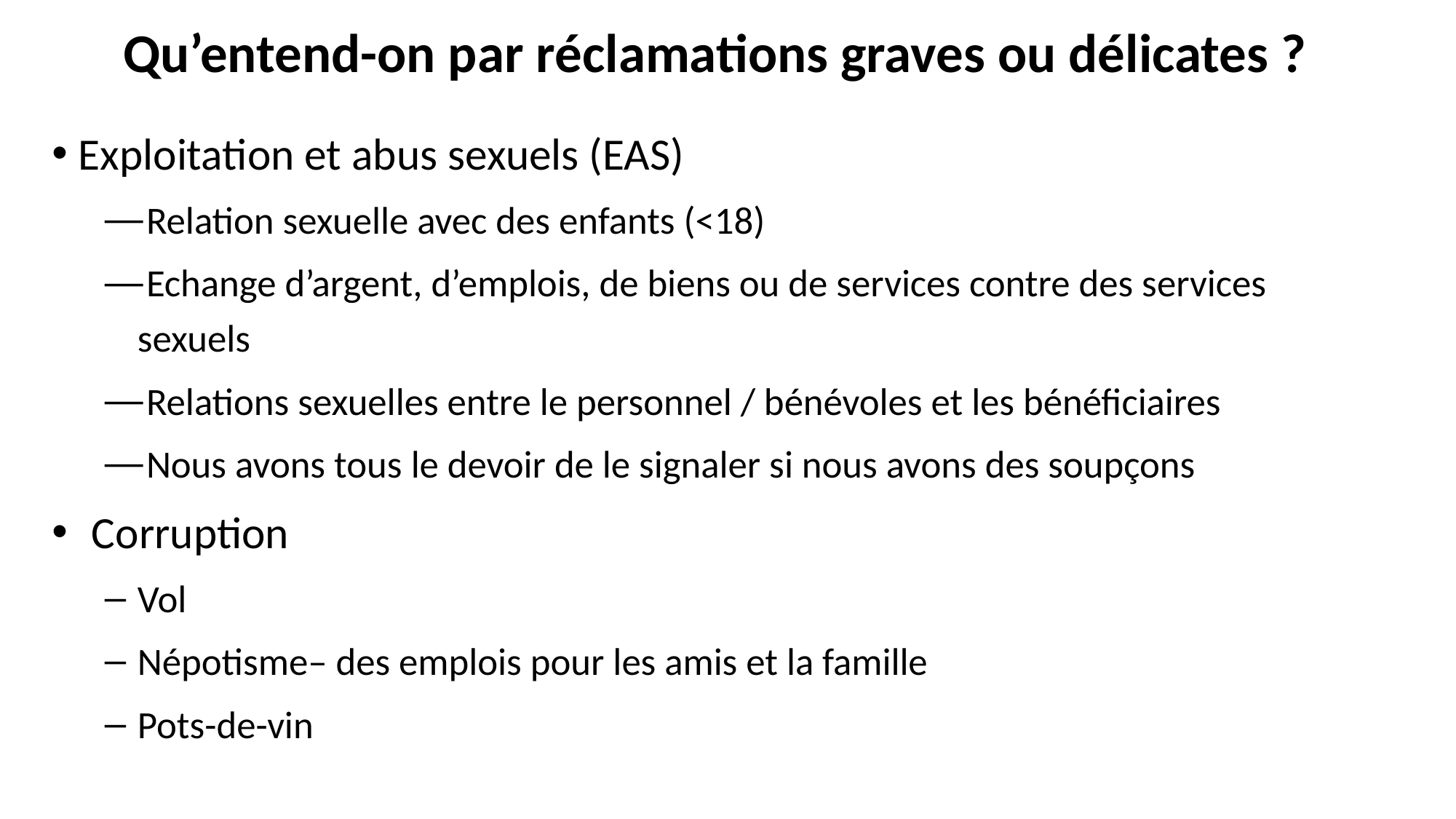

# Qu’entend-on par réclamations graves ou délicates ?
Exploitation et abus sexuels (EAS)
 Relation sexuelle avec des enfants (<18)
 Echange d’argent, d’emplois, de biens ou de services contre des services sexuels
 Relations sexuelles entre le personnel / bénévoles et les bénéficiaires
 Nous avons tous le devoir de le signaler si nous avons des soupçons
Corruption
Vol
Népotisme– des emplois pour les amis et la famille
Pots-de-vin